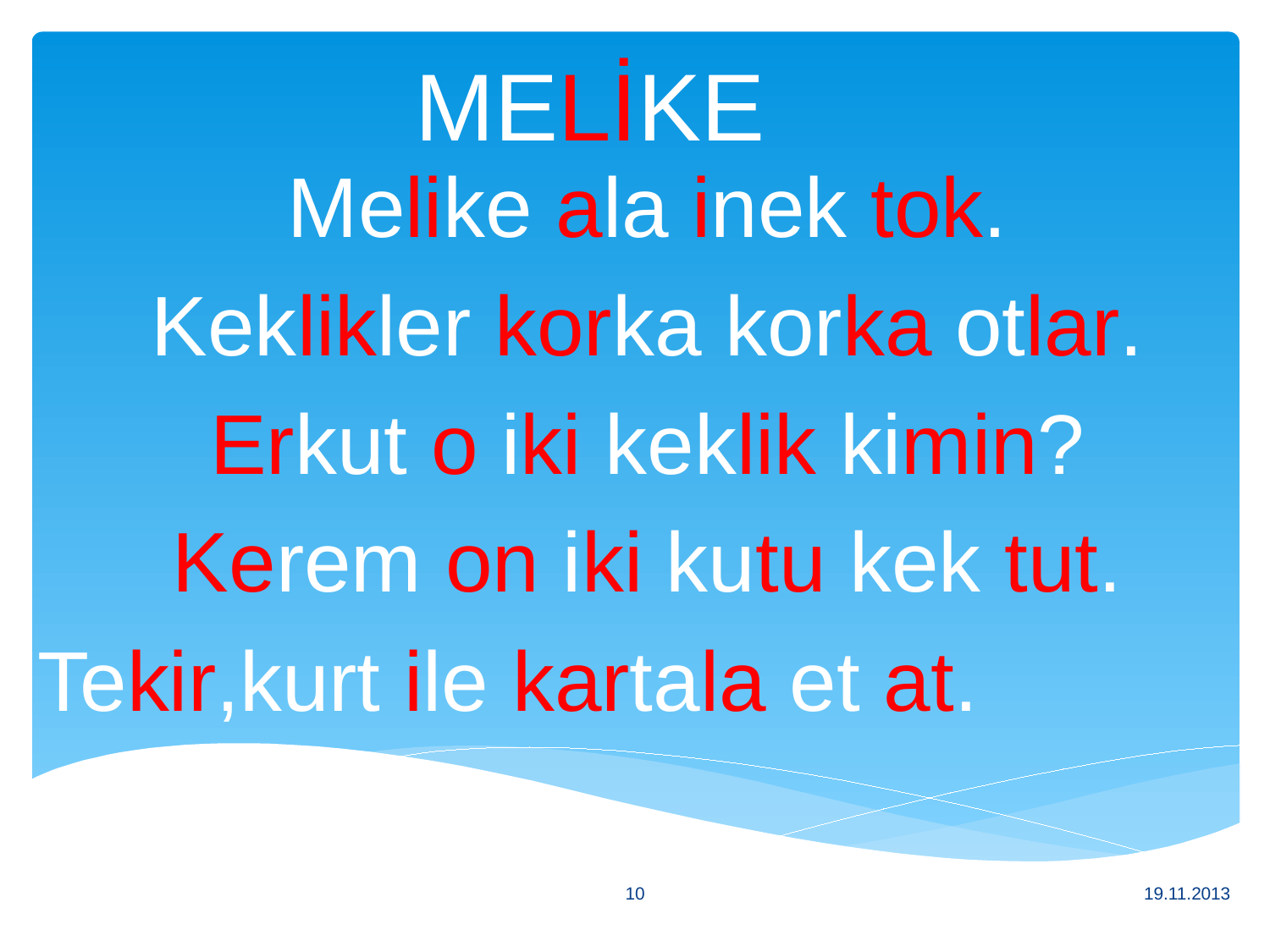

# MELİKE
Melike ala inek tok.
Keklikler korka korka otlar.
Erkut o iki keklik kimin?
Kerem on iki kutu kek tut.
Tekir,kurt ile kartala et at.
10
19.11.2013